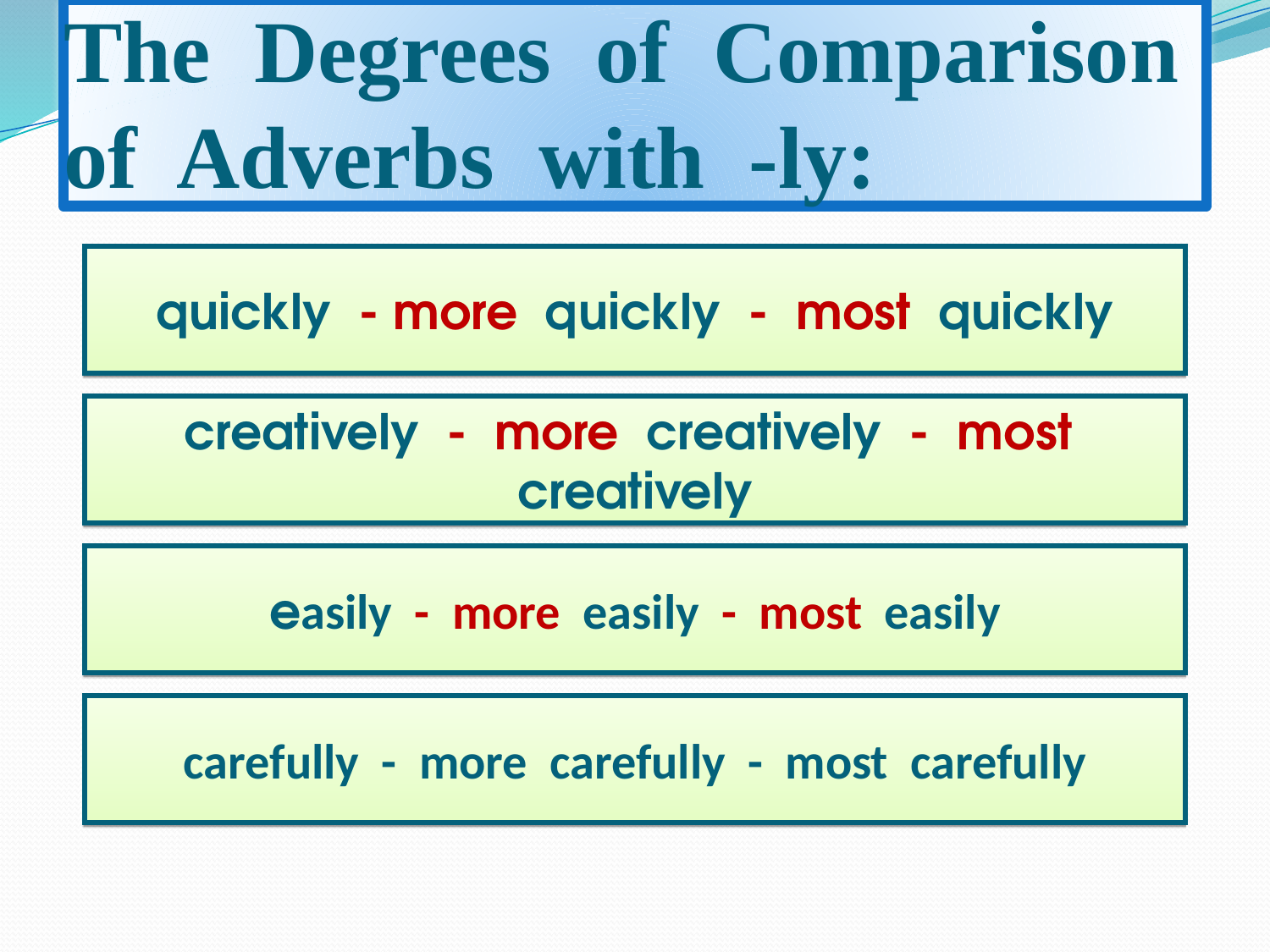

# The  Degrees  of  Comparison  of  Adverbs  with  -ly:
quickly  - more  quickly  -  most  quickly

creatively  -  more  creatively  -  most  creatively
easily  -  more  easily  -  most  easily
carefully  -  more  carefully  -  most  carefully